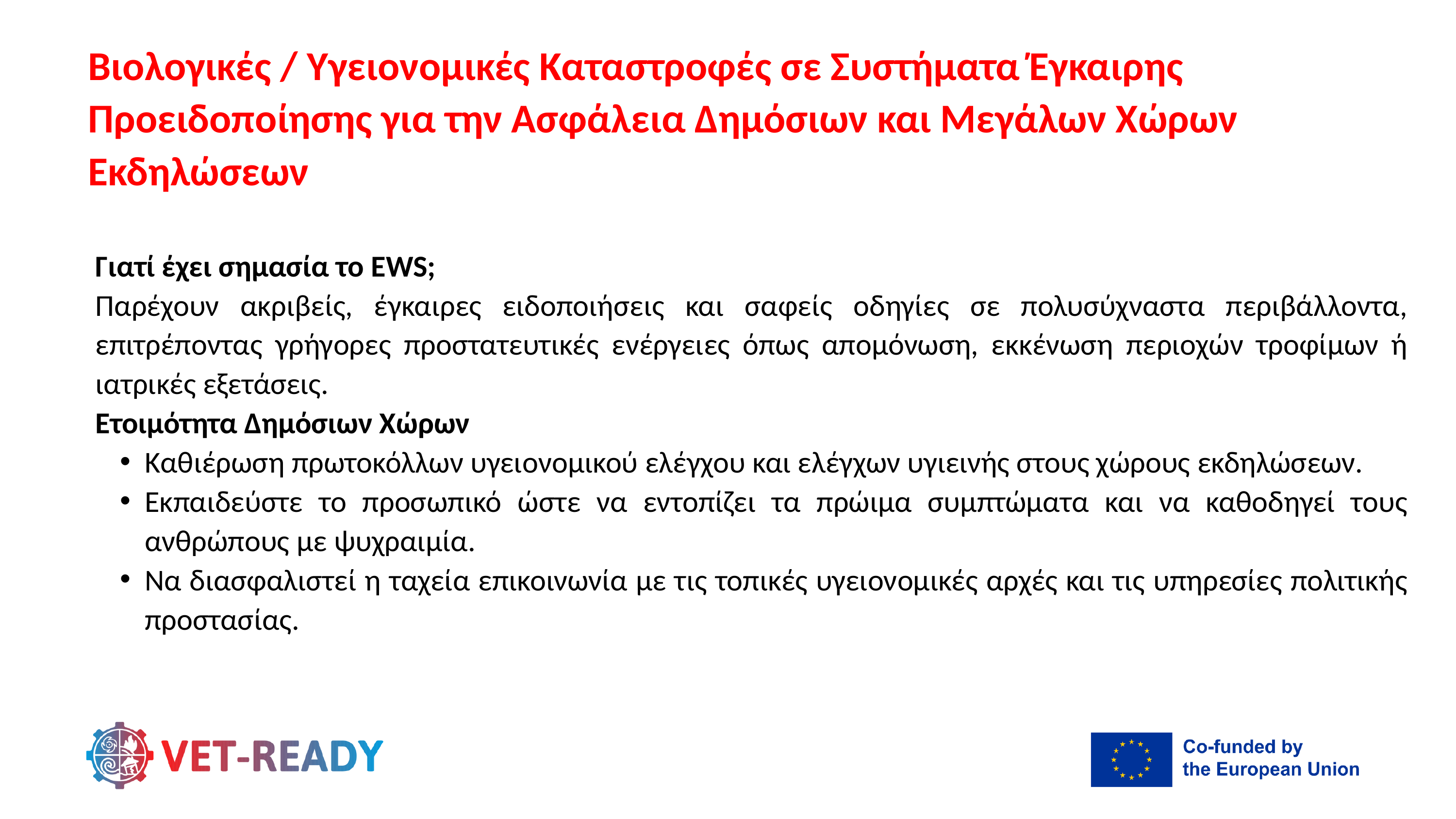

Βιολογικές / Υγειονομικές Καταστροφές σε Συστήματα Έγκαιρης Προειδοποίησης για την Ασφάλεια Δημόσιων και Μεγάλων Χώρων Εκδηλώσεων
Γιατί έχει σημασία το EWS;
Παρέχουν ακριβείς, έγκαιρες ειδοποιήσεις και σαφείς οδηγίες σε πολυσύχναστα περιβάλλοντα, επιτρέποντας γρήγορες προστατευτικές ενέργειες όπως απομόνωση, εκκένωση περιοχών τροφίμων ή ιατρικές εξετάσεις.
Ετοιμότητα Δημόσιων Χώρων
Καθιέρωση πρωτοκόλλων υγειονομικού ελέγχου και ελέγχων υγιεινής στους χώρους εκδηλώσεων.
Εκπαιδεύστε το προσωπικό ώστε να εντοπίζει τα πρώιμα συμπτώματα και να καθοδηγεί τους ανθρώπους με ψυχραιμία.
Να διασφαλιστεί η ταχεία επικοινωνία με τις τοπικές υγειονομικές αρχές και τις υπηρεσίες πολιτικής προστασίας.